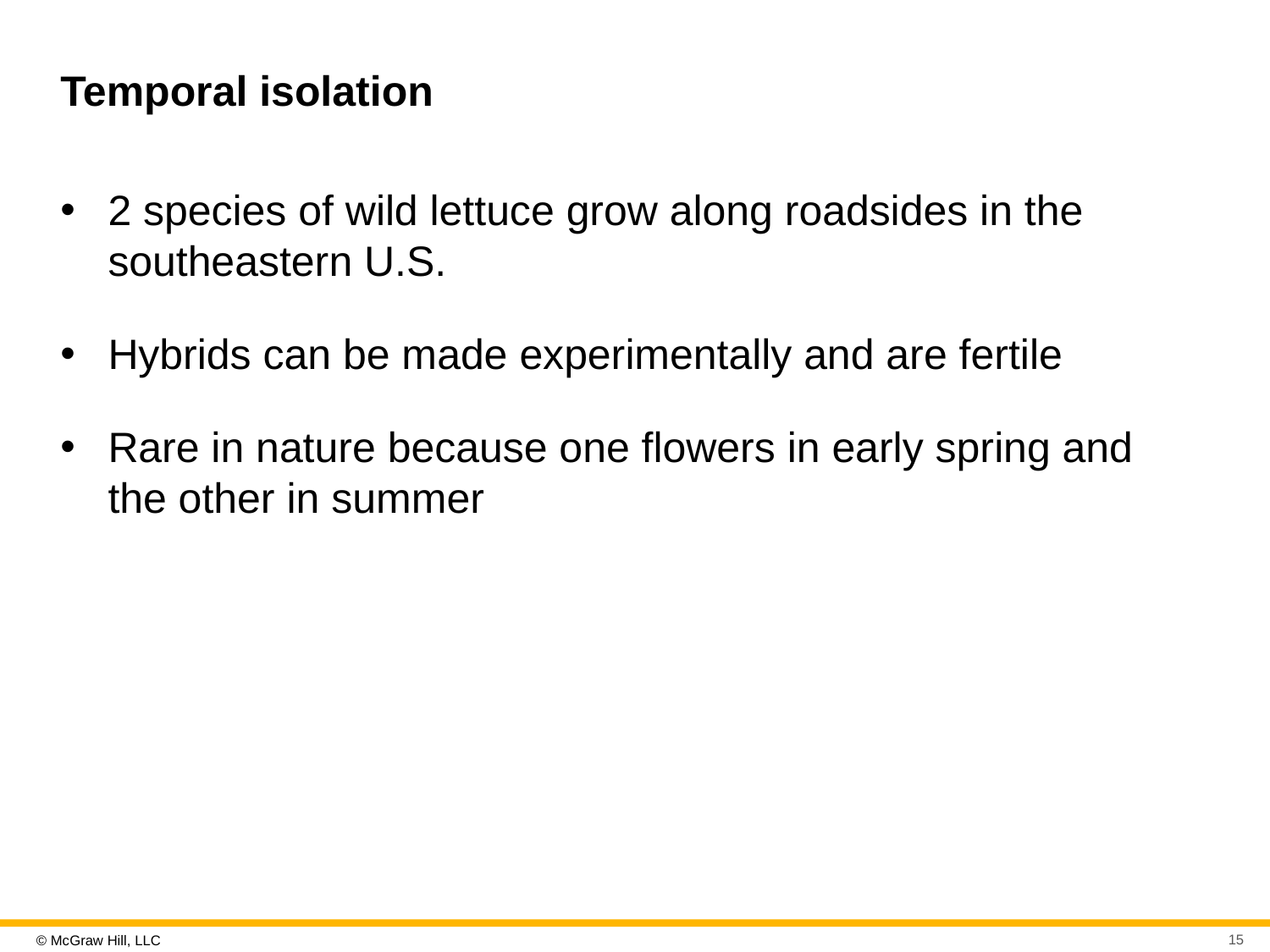

# Temporal isolation
2 species of wild lettuce grow along roadsides in the southeastern U.S.
Hybrids can be made experimentally and are fertile
Rare in nature because one flowers in early spring and the other in summer
15